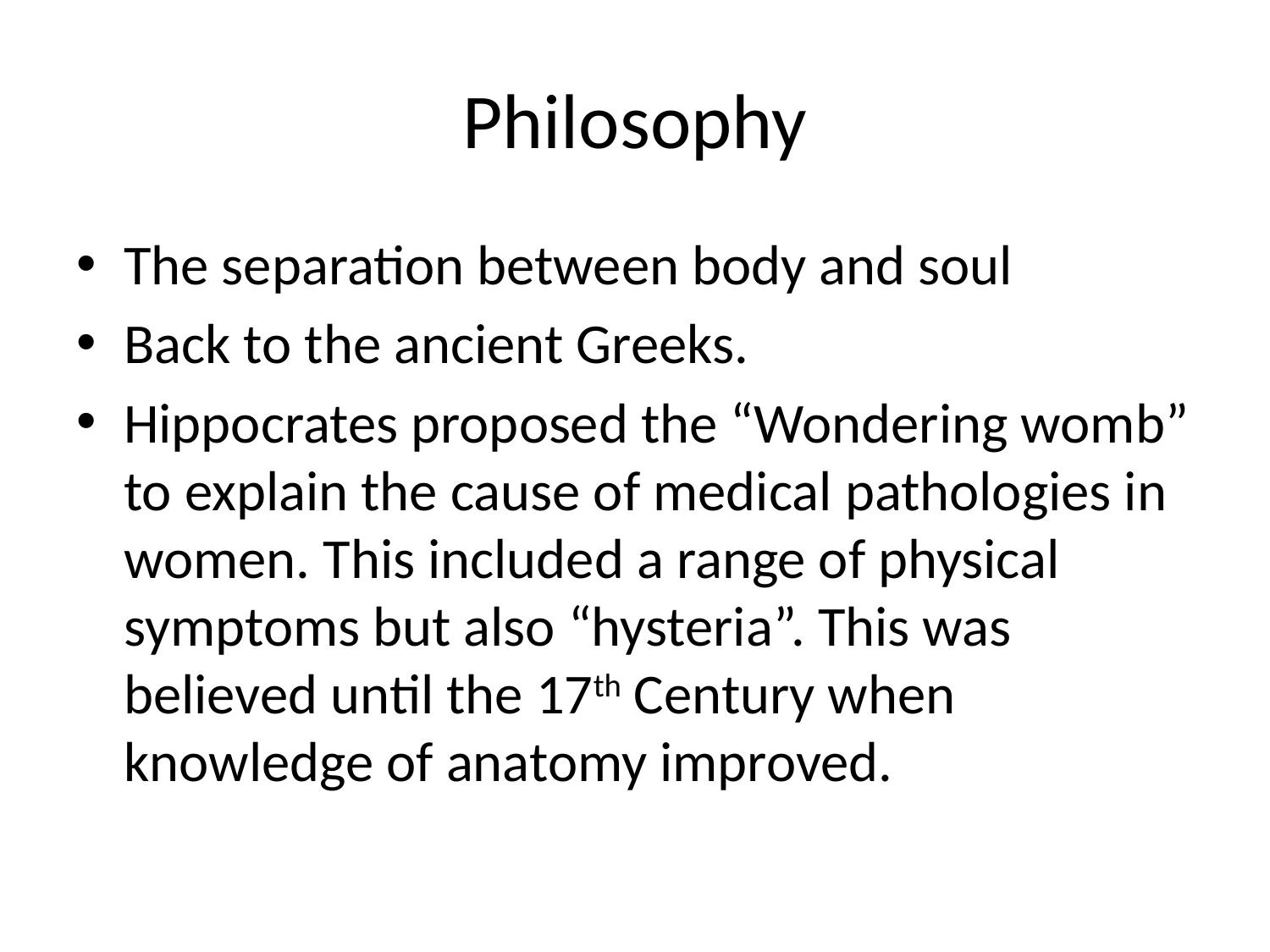

# Philosophy
The separation between body and soul
Back to the ancient Greeks.
Hippocrates proposed the “Wondering womb” to explain the cause of medical pathologies in women. This included a range of physical symptoms but also “hysteria”. This was believed until the 17th Century when knowledge of anatomy improved.